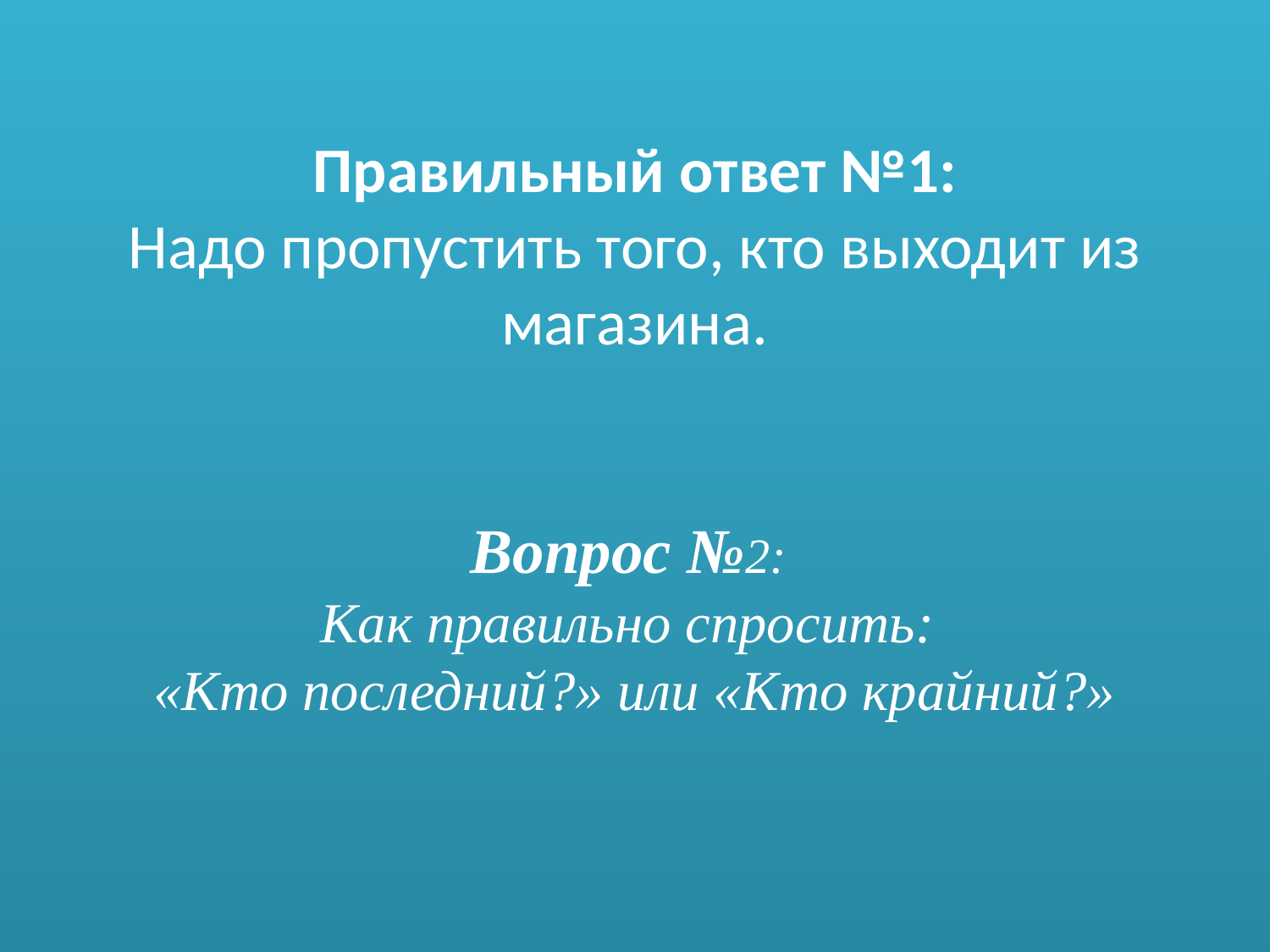

# Правильный ответ №1: Надо пропустить того, кто выходит из магазина. Вопрос №2: Как правильно спросить: «Кто последний?» или «Кто крайний?»